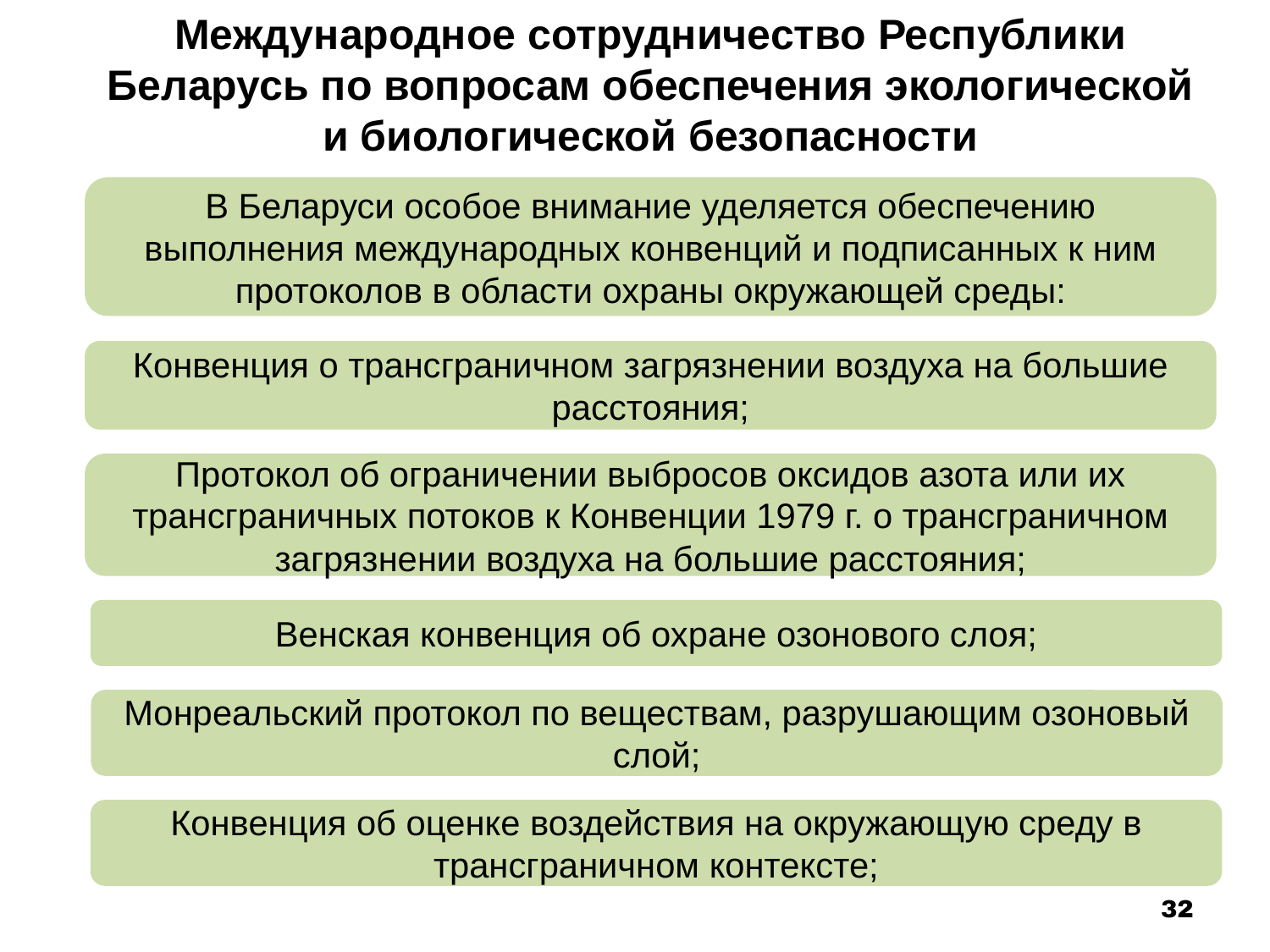

Международное сотрудничество Республики Беларусь по вопросам обеспечения экологической и биологической безопасности
В Беларуси особое внимание уделяется обеспечению выполнения международных конвенций и подписанных к ним протоколов в области охраны окружающей среды:
Конвенция о трансграничном загрязнении воздуха на большие расстояния;
Протокол об ограничении выбросов оксидов азота или их трансграничных потоков к Конвенции 1979 г. о трансграничном загрязнении воздуха на большие расстояния;
Венская конвенция об охране озонового слоя;
Монреальский протокол по веществам, разрушающим озоновый слой;
Конвенция об оценке воздействия на окружающую среду в трансграничном контексте;
32